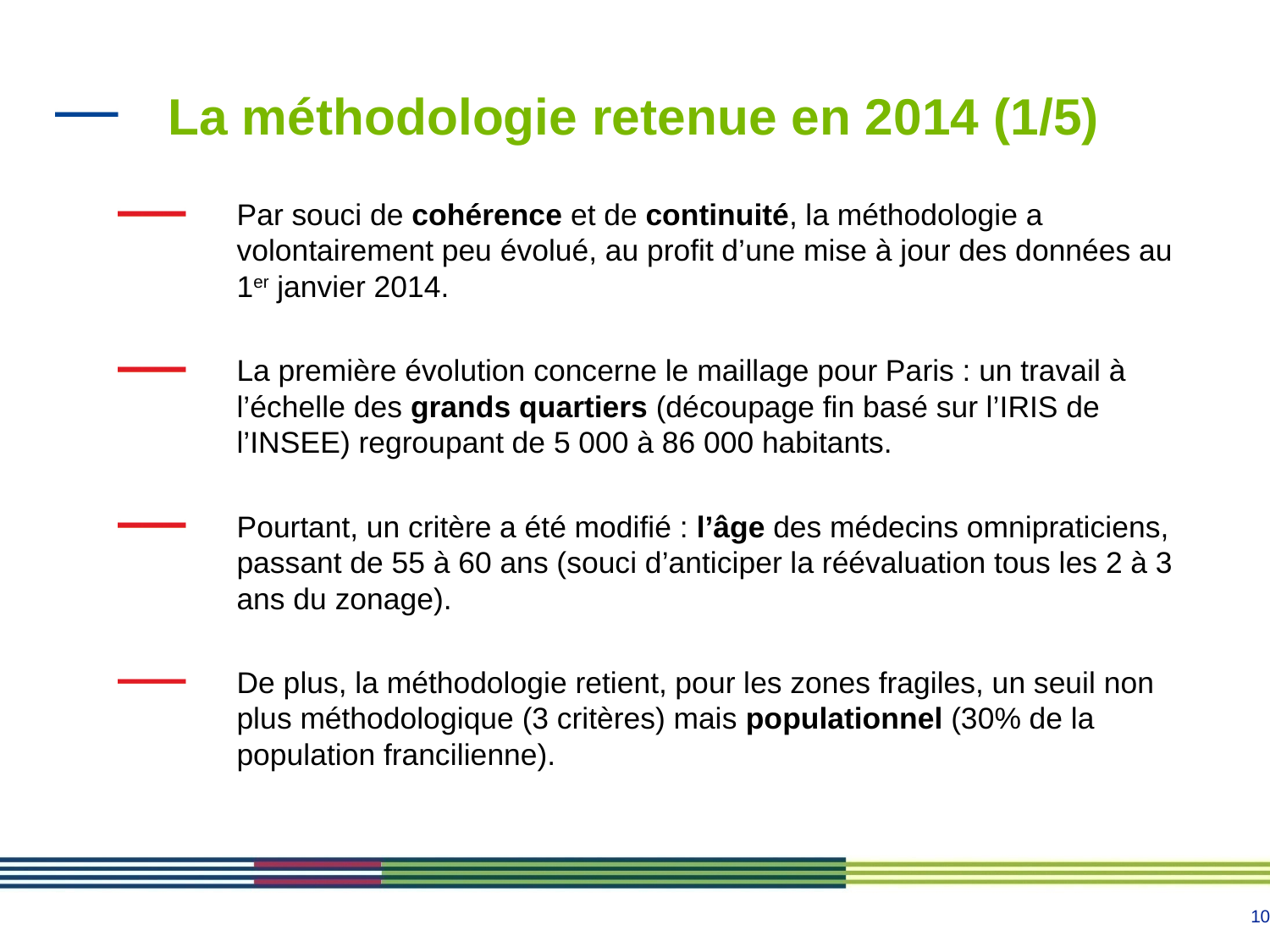

La méthodologie retenue en 2014 (1/5)
Par souci de cohérence et de continuité, la méthodologie a volontairement peu évolué, au profit d’une mise à jour des données au 1er janvier 2014.

La première évolution concerne le maillage pour Paris : un travail à l’échelle des grands quartiers (découpage fin basé sur l’IRIS de l’INSEE) regroupant de 5 000 à 86 000 habitants.

Pourtant, un critère a été modifié : l’âge des médecins omnipraticiens, passant de 55 à 60 ans (souci d’anticiper la réévaluation tous les 2 à 3 ans du zonage).

De plus, la méthodologie retient, pour les zones fragiles, un seuil non plus méthodologique (3 critères) mais populationnel (30% de la population francilienne).